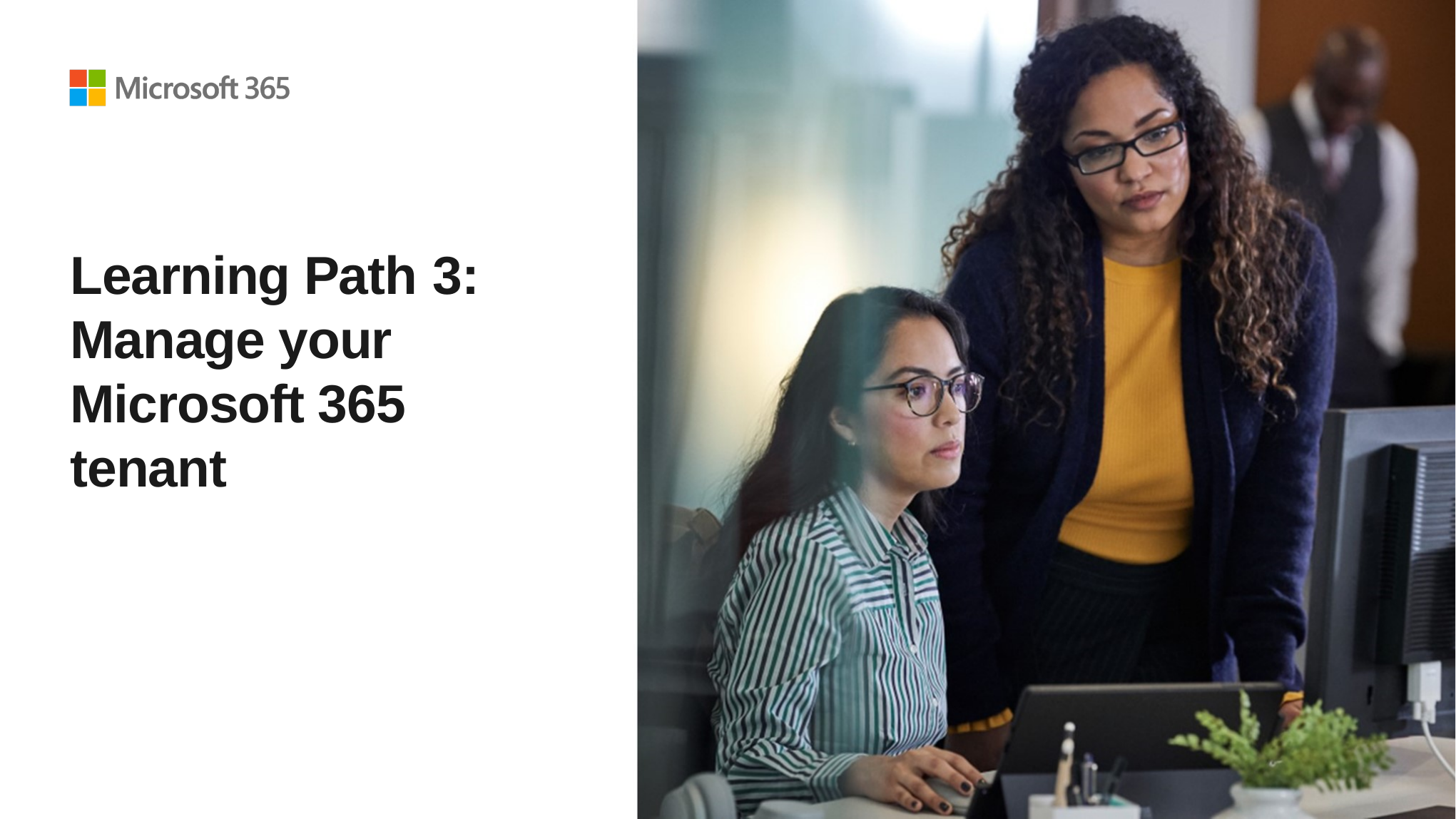

# Learning Path 3: Manage your Microsoft 365 tenant